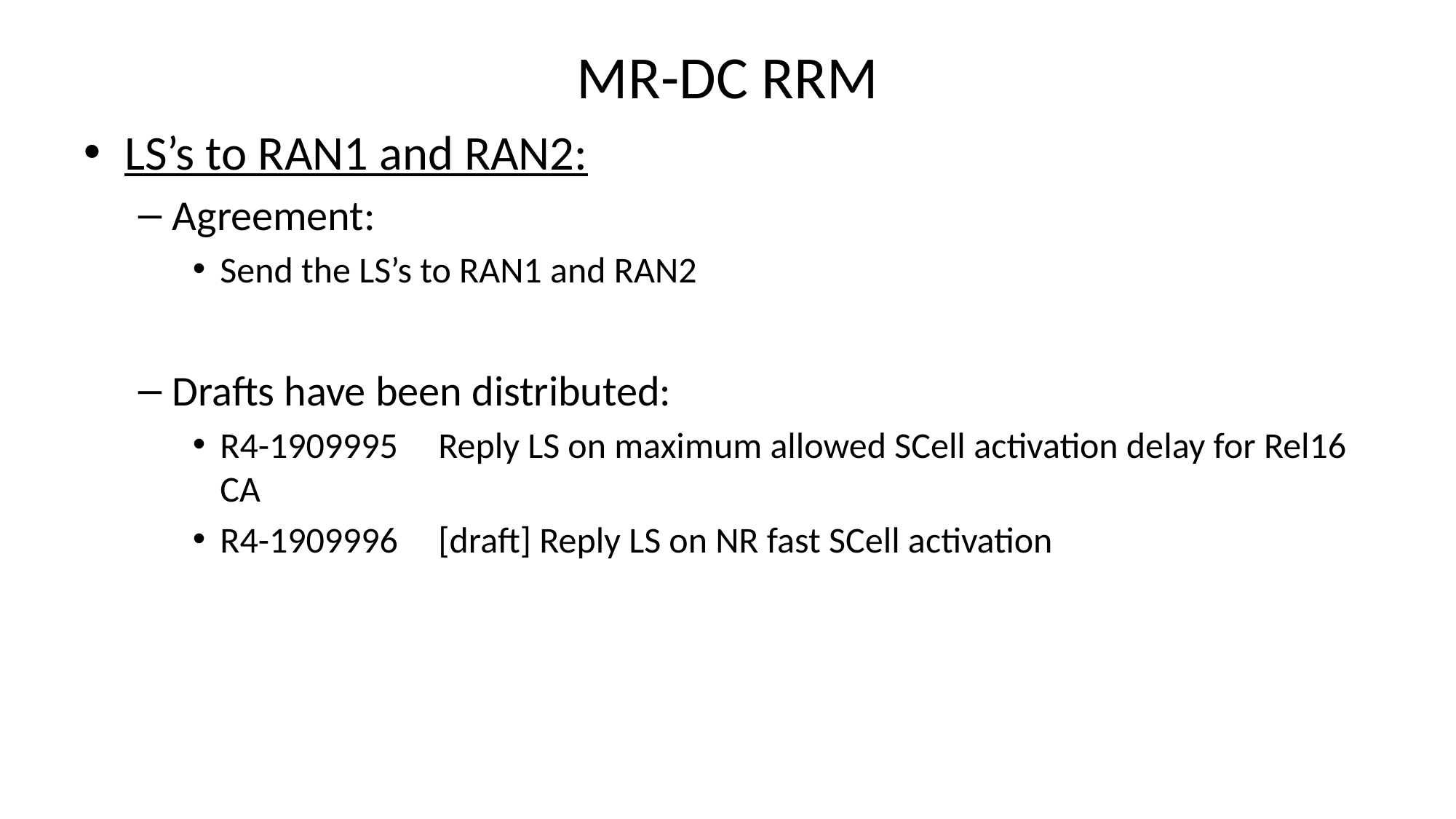

# MR-DC RRM
LS’s to RAN1 and RAN2:
Agreement:
Send the LS’s to RAN1 and RAN2

Drafts have been distributed:
R4-1909995	Reply LS on maximum allowed SCell activation delay for Rel16 CA
R4-1909996	[draft] Reply LS on NR fast SCell activation